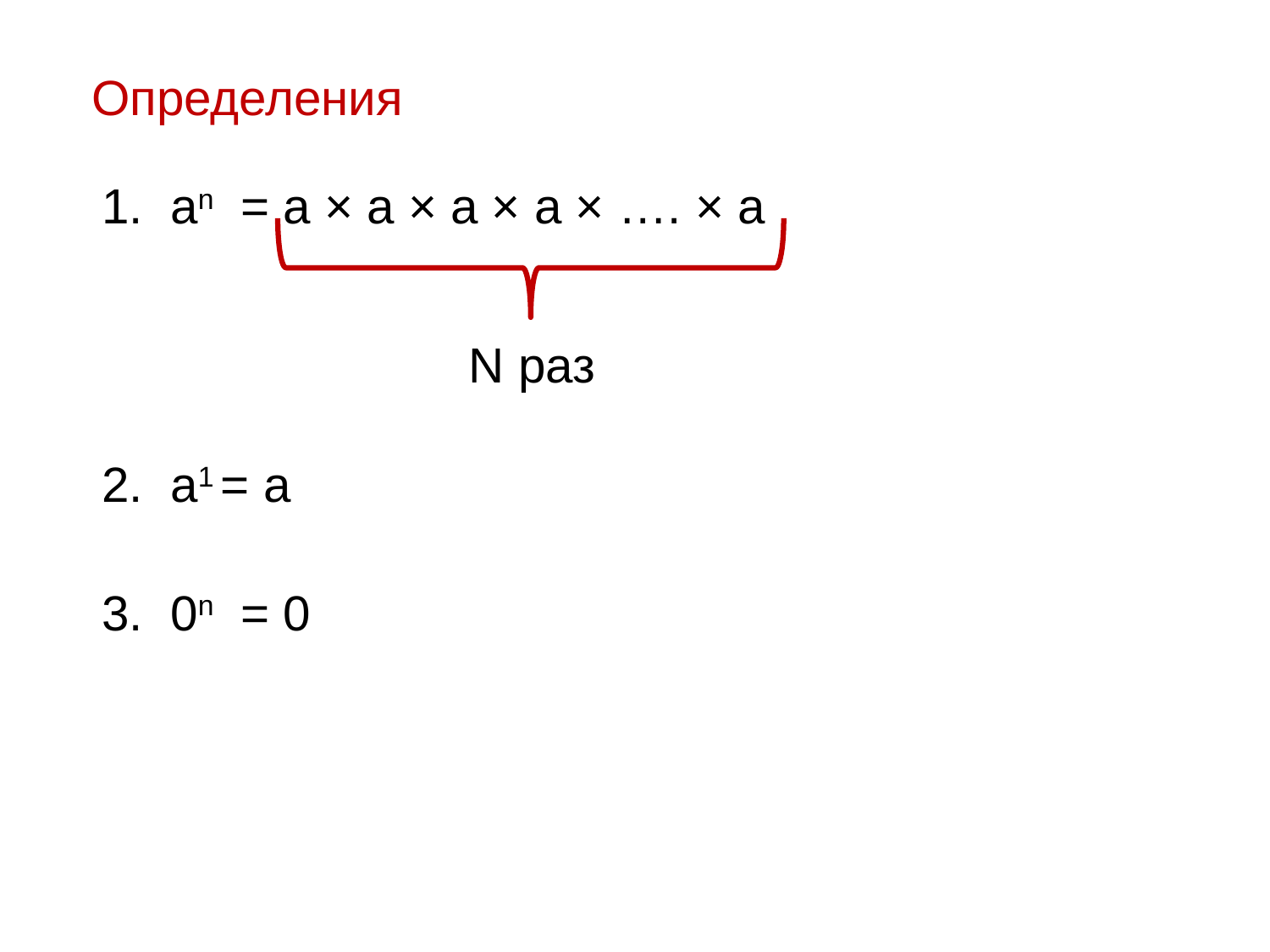

Определения
1.  an
= a × a × a × a × …. × a
N раз
2.  a1
= a
3.  0n
= 0